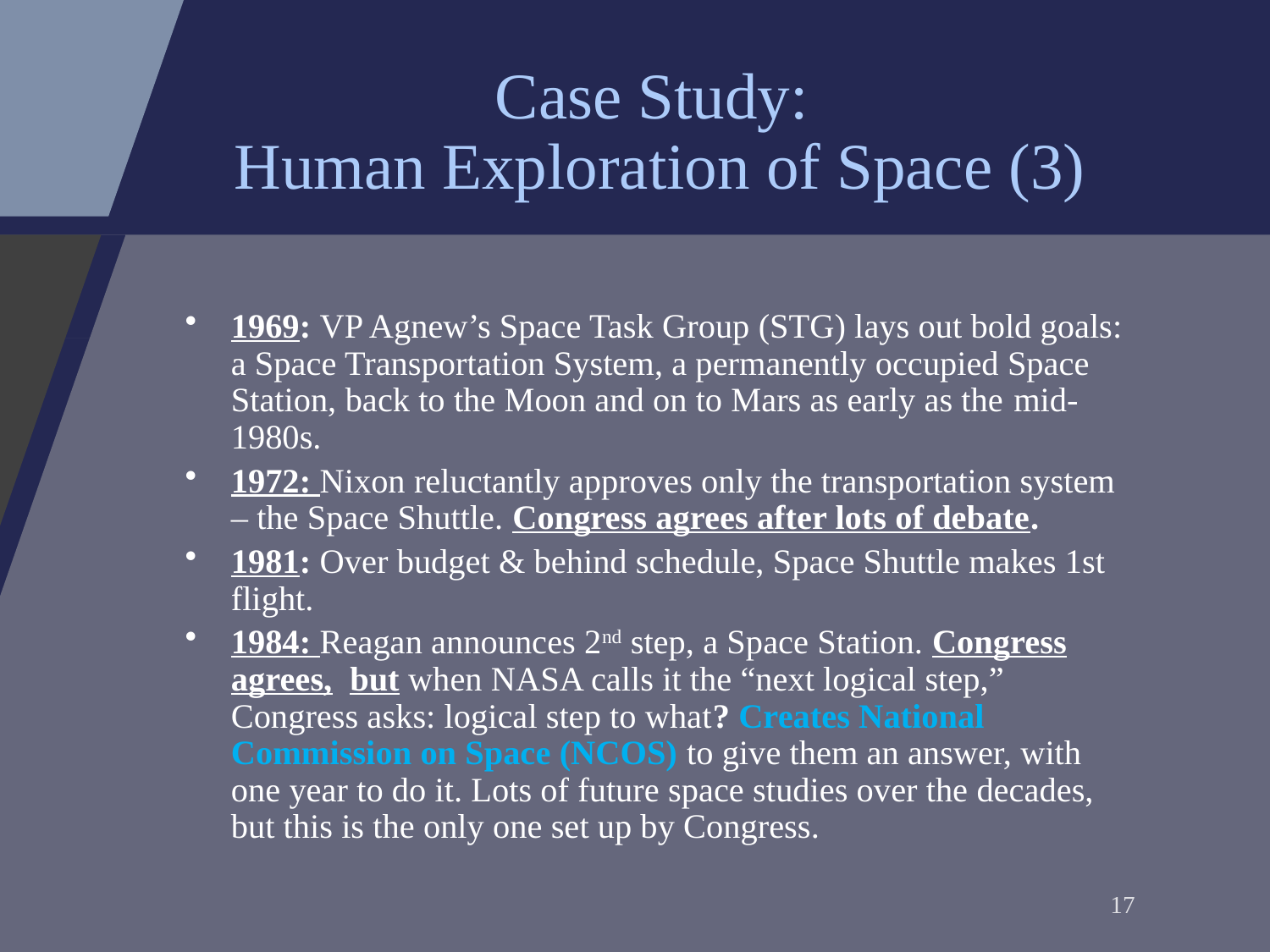

# Case Study: Human Exploration of Space (3)

1969: VP Agnew’s Space Task Group (STG) lays out bold goals: a Space Transportation System, a permanently occupied Space Station, back to the Moon and on to Mars as early as the mid-1980s.
1972: Nixon reluctantly approves only the transportation system – the Space Shuttle. Congress agrees after lots of debate.
1981: Over budget & behind schedule, Space Shuttle makes 1st flight.
1984: Reagan announces 2nd step, a Space Station. Congress agrees,  but when NASA calls it the “next logical step,” Congress asks: logical step to what? Creates National Commission on Space (NCOS) to give them an answer, with one year to do it. Lots of future space studies over the decades, but this is the only one set up by Congress.

17